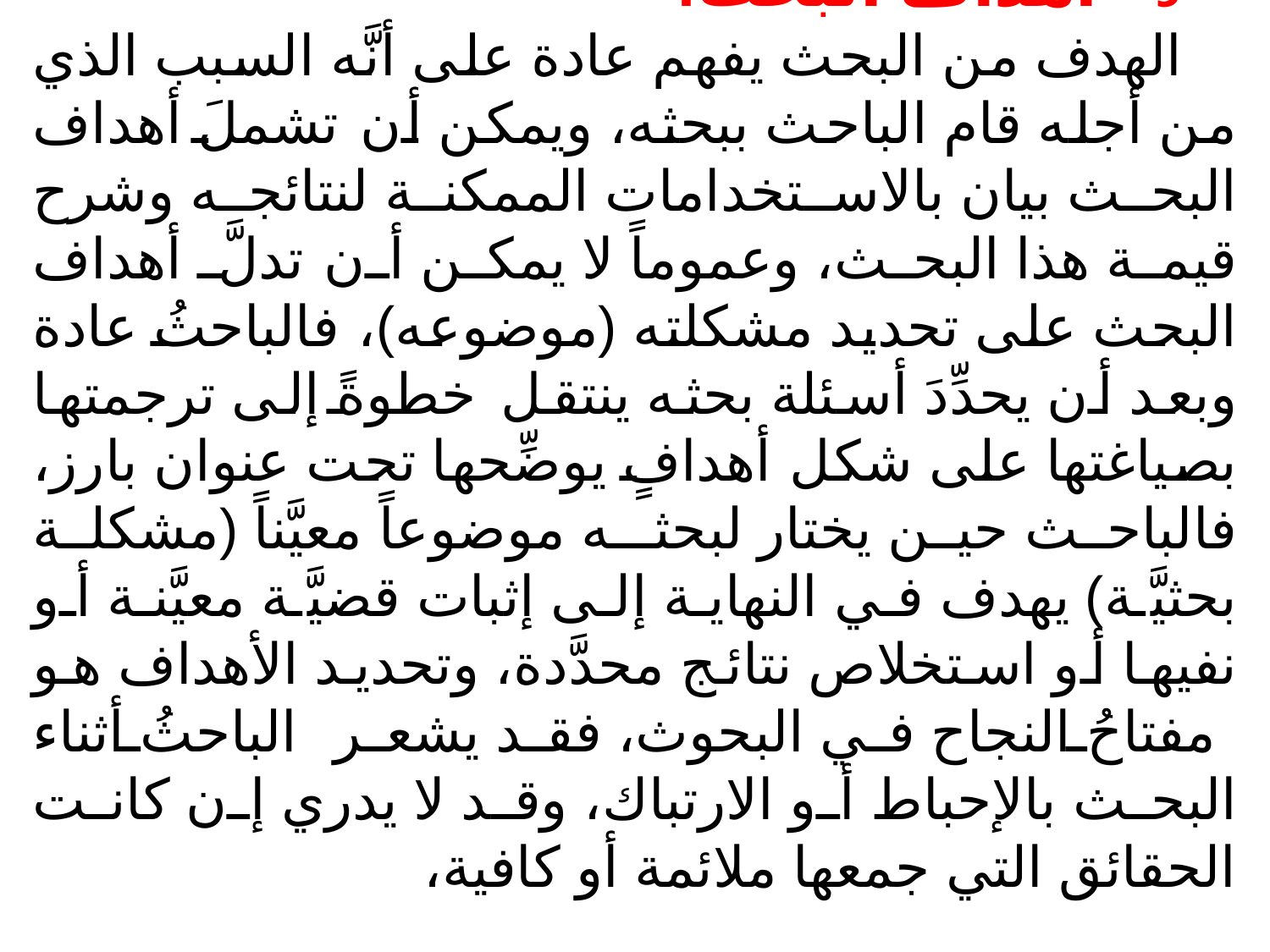

د - أهداف البحث:
الهدف من البحث يفهم عادة على أنَّه السبب الذي من أجله قام الباحث ببحثه، ويمكن أن تشملَ أهداف البحث بيان بالاستخدامات الممكنة لنتائجه وشرح قيمة هذا البحث، وعموماً لا يمكن أن تدلَّ أهداف البحث على تحديد مشكلته (موضوعه)، فالباحثُ عادة وبعد أن يحدِّدَ أسئلة بحثه ينتقل خطوةً إلى ترجمتها بصياغتها على شكل أهدافٍ يوضِّحها تحت عنوان بارز، فالباحث حين يختار لبحثـه موضوعاً معيَّناً (مشكلة بحثيَّة) يهدف في النهاية إلى إثبات قضيَّة معيَّنة أو نفيها أو استخلاص نتائج محدَّدة، وتحديد الأهداف هو مفتاحُ النجاح في البحوث، فقد يشعر الباحثُ أثناء البحث بالإحباط أو الارتباك، وقد لا يدري إن كانت الحقائق التي جمعها ملائمة أو كافية،